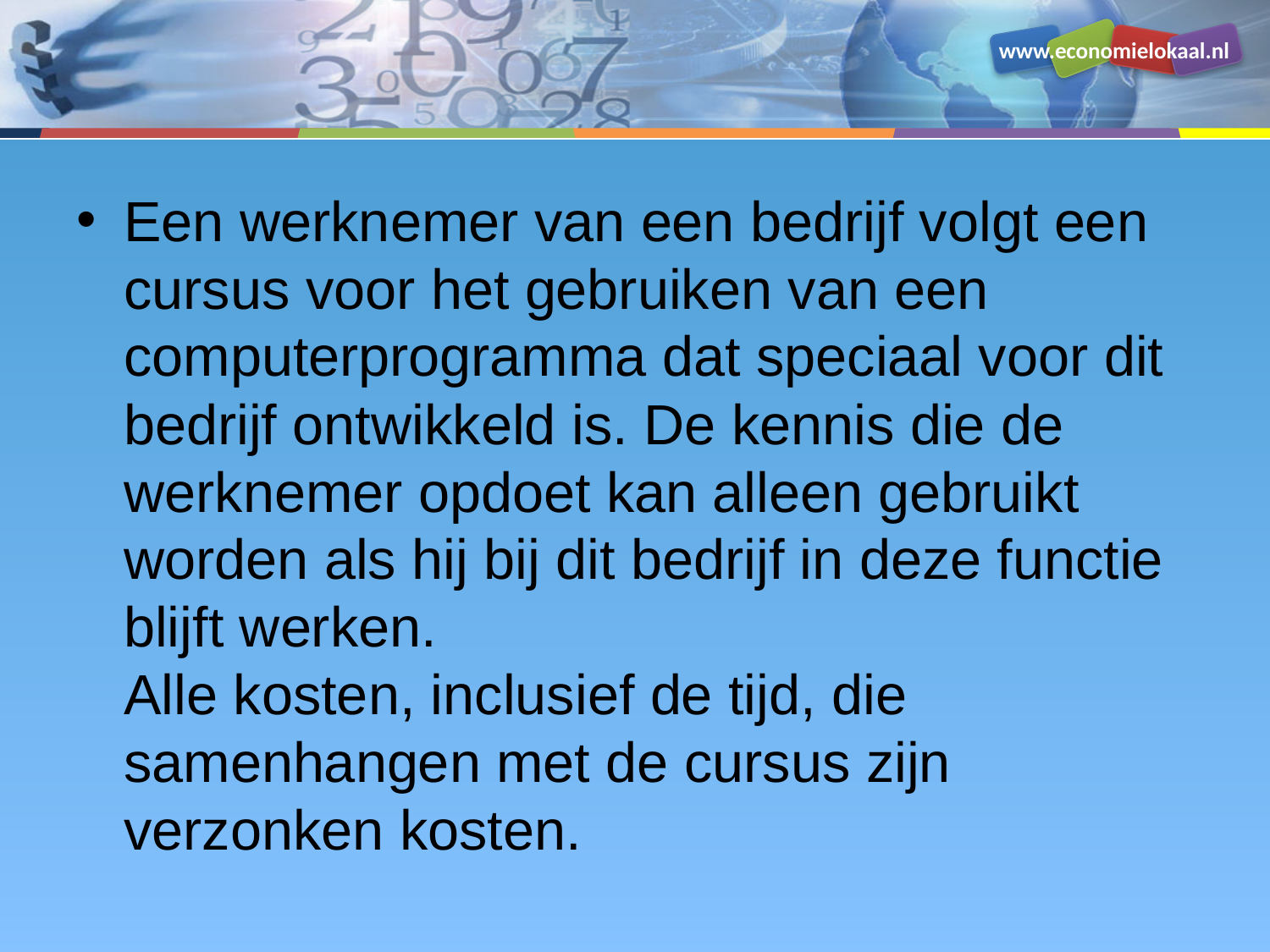

#
Een werknemer van een bedrijf volgt een cursus voor het gebruiken van een computerprogramma dat speciaal voor dit bedrijf ontwikkeld is. De kennis die de werknemer opdoet kan alleen gebruikt worden als hij bij dit bedrijf in deze functie blijft werken.
Alle kosten, inclusief de tijd, die samenhangen met de cursus zijn verzonken kosten.